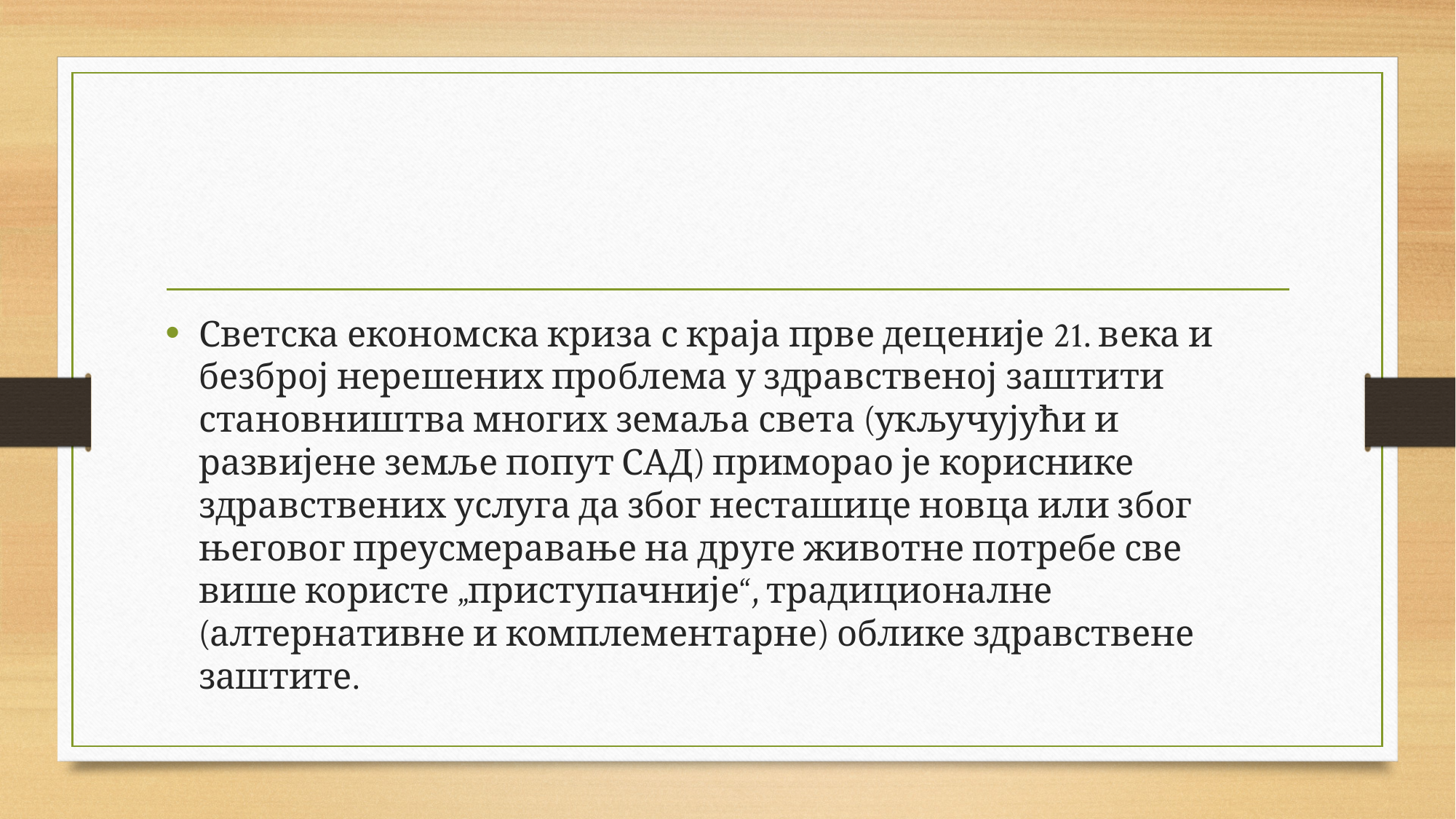

Светска економска криза с краја прве деценије 21. века и безброј нерешених проблема у здравственој заштити становништва многих земаља света (укључујући и развијене земље попут САД) приморао је кориснике здравствених услуга да због несташице новца или због његовог преусмеравање на друге животне потребе све више користе „приступачније“, традиционалне (алтернативне и комплементарне) облике здравствене заштите.